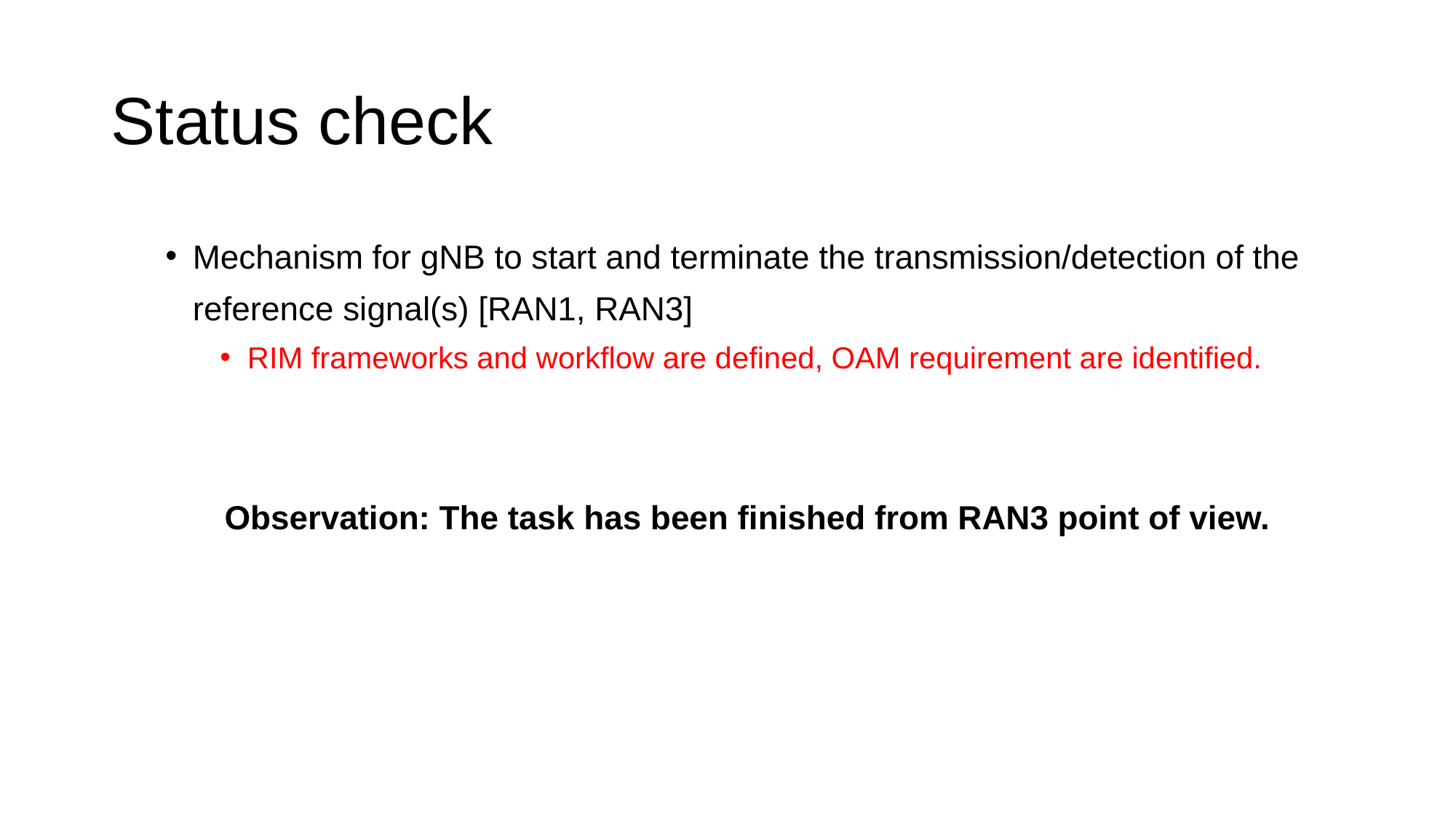

# Status check
Mechanism for gNB to start and terminate the transmission/detection of the reference signal(s) [RAN1, RAN3]
RIM frameworks and workflow are defined, OAM requirement are identified.
Observation: The task has been finished from RAN3 point of view.